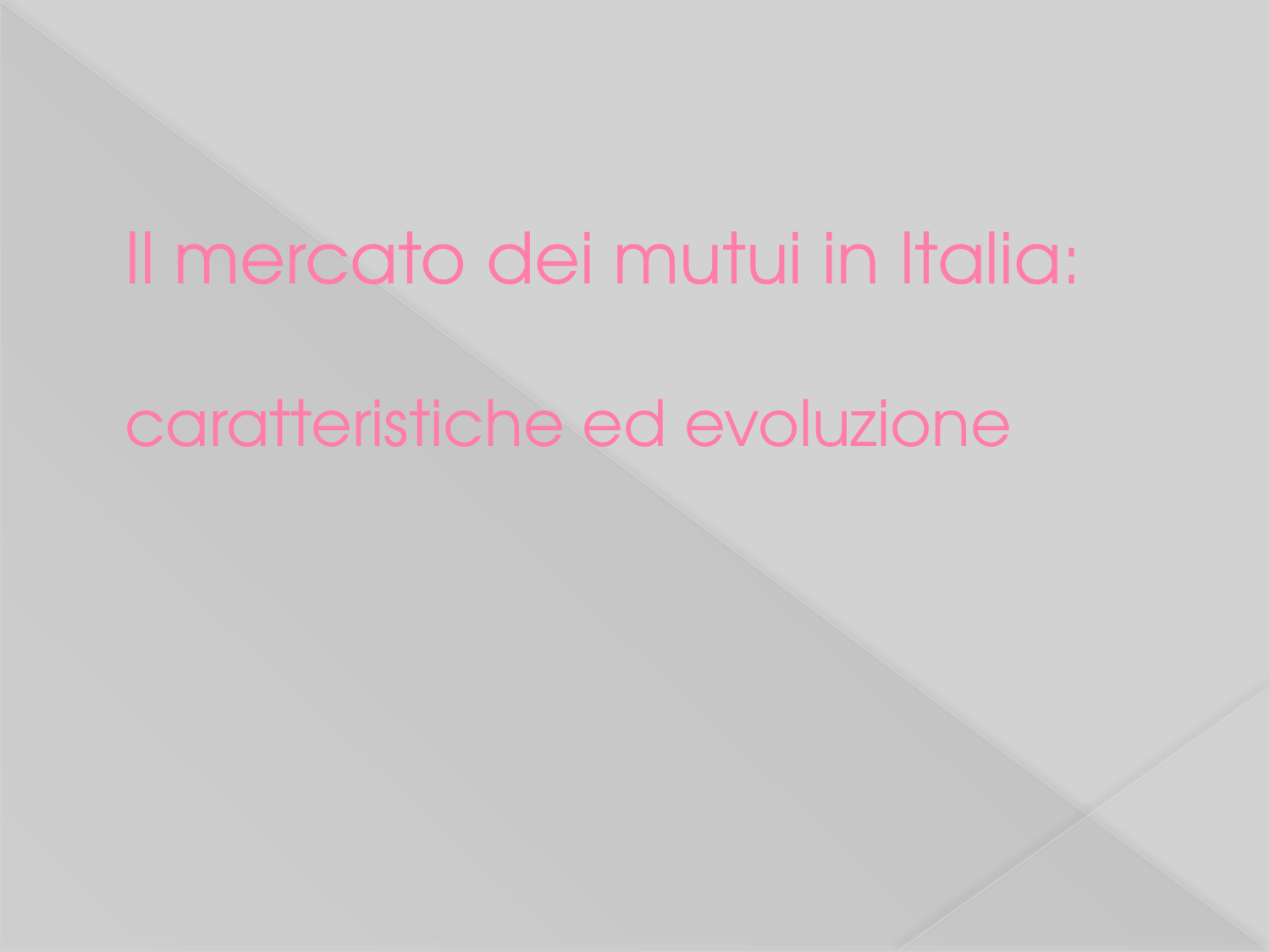

# Il mercato dei mutui in Italia: caratteristiche ed evoluzione